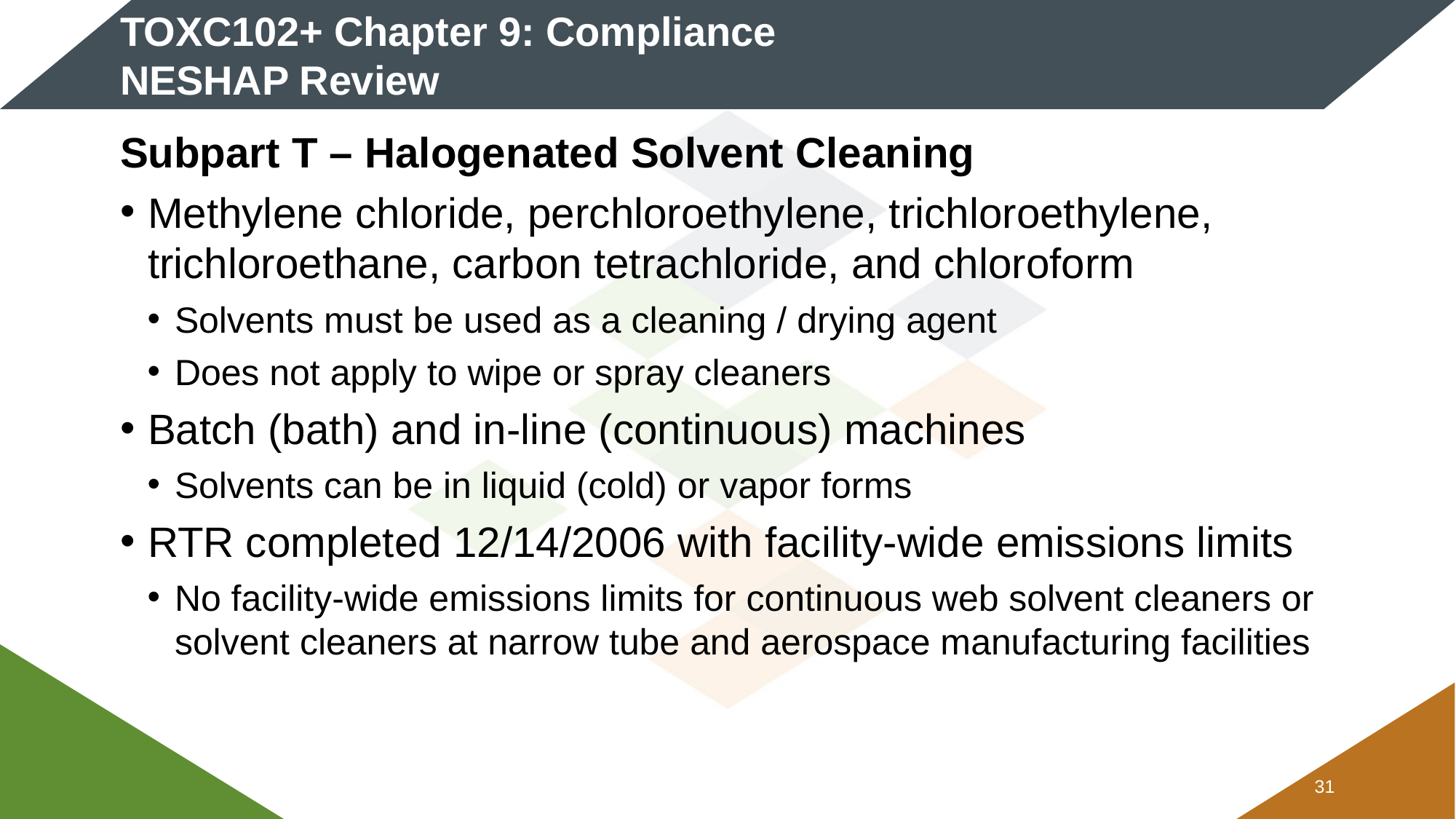

# TOXC102+ Chapter 9: Compliance NESHAP Review
Subpart T – Halogenated Solvent Cleaning
Methylene chloride, perchloroethylene, trichloroethylene, trichloroethane, carbon tetrachloride, and chloroform
Solvents must be used as a cleaning / drying agent
Does not apply to wipe or spray cleaners
Batch (bath) and in-line (continuous) machines
Solvents can be in liquid (cold) or vapor forms
RTR completed 12/14/2006 with facility-wide emissions limits
No facility-wide emissions limits for continuous web solvent cleaners or solvent cleaners at narrow tube and aerospace manufacturing facilities
31